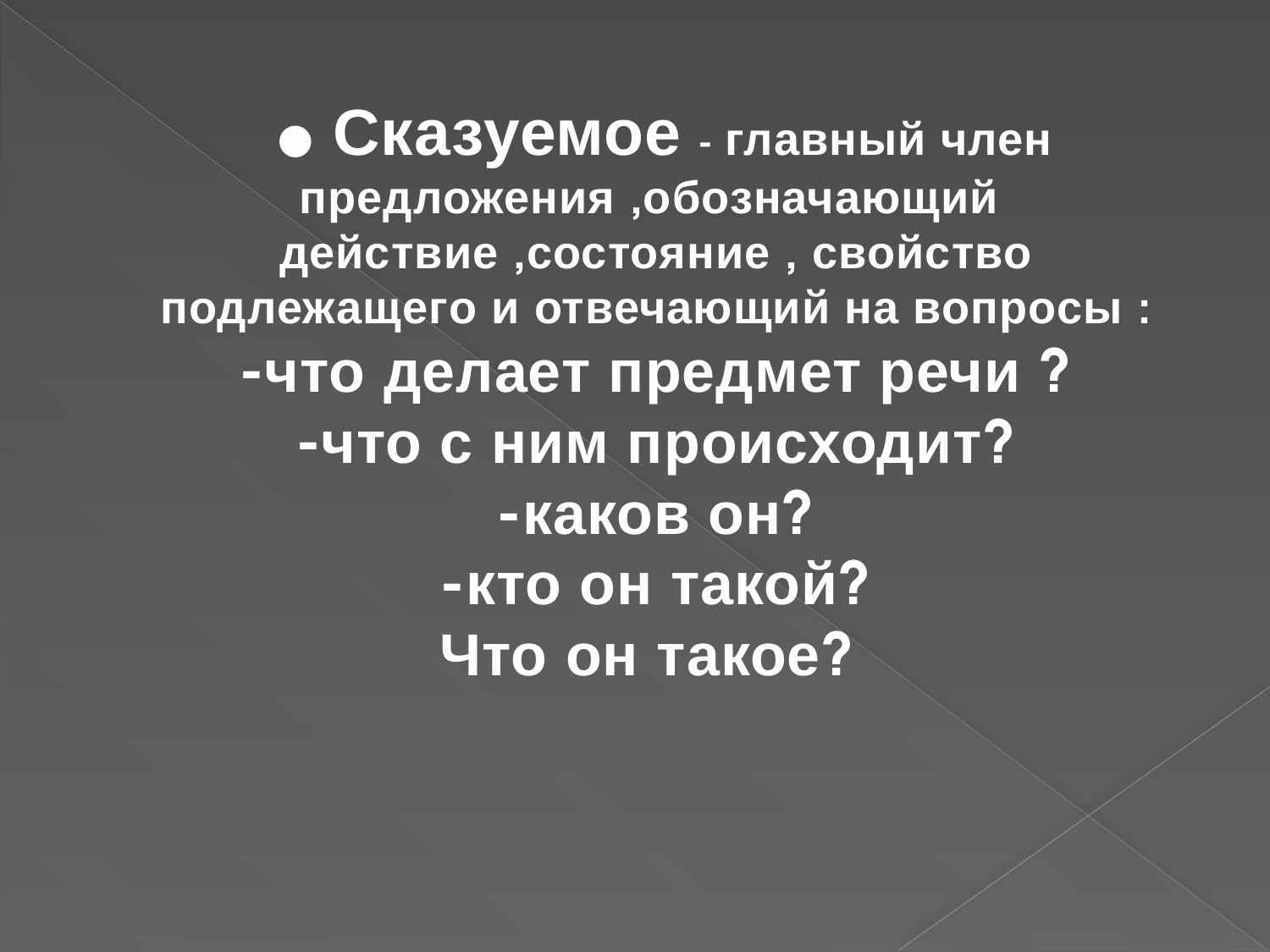

# ● Сказуемое - главный член предложения ,обозначающий  действие ,состояние , свойство подлежащего и отвечающий на вопросы : -что делает предмет речи ? -что с ним происходит? -каков он? -кто он такой? Что он такое?